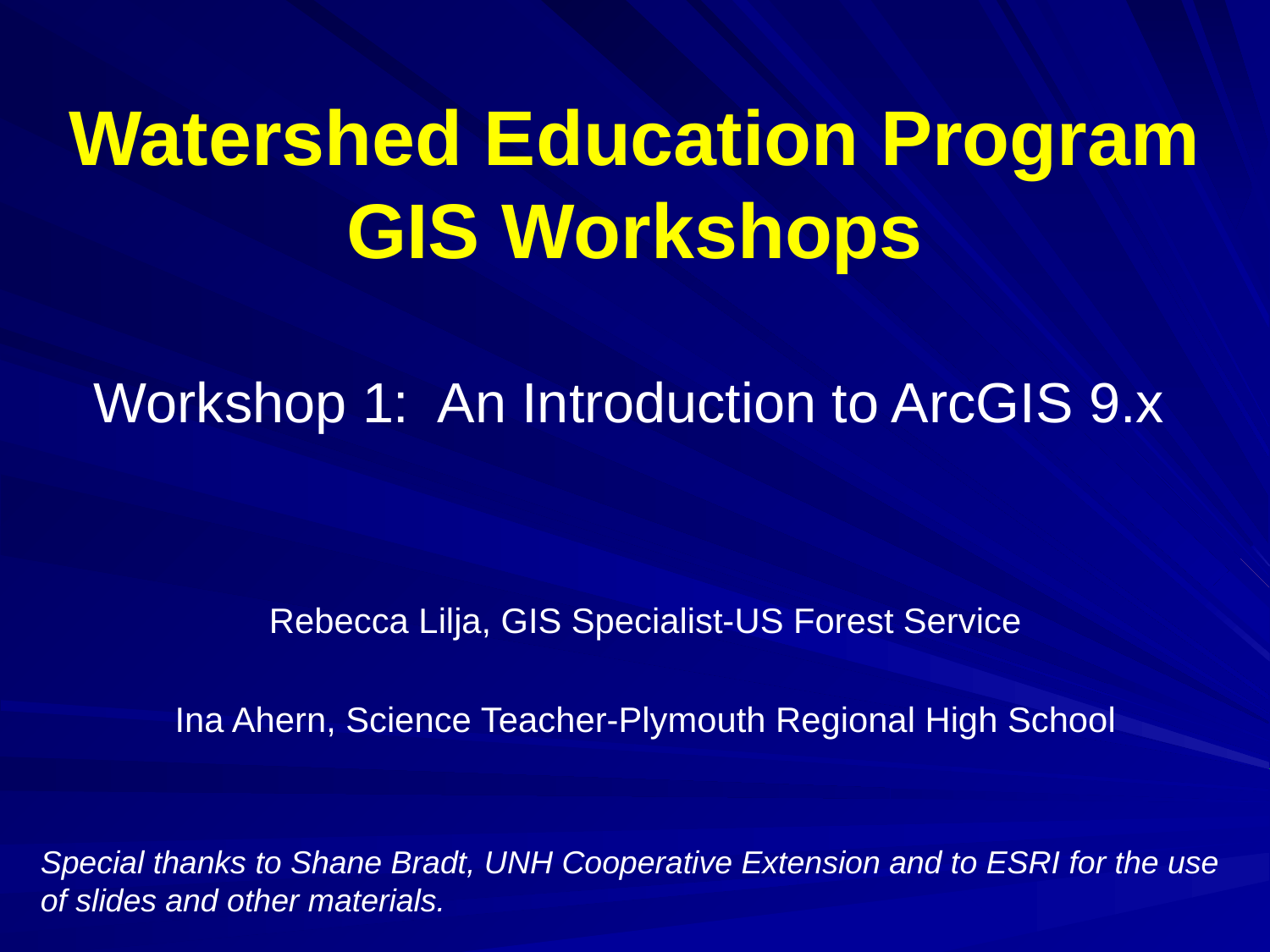

# Watershed Education Program GIS Workshops
Workshop 1:  An Introduction to ArcGIS 9.x
Rebecca Lilja, GIS Specialist-US Forest Service

Ina Ahern, Science Teacher-Plymouth Regional High School
Special thanks to Shane Bradt, UNH Cooperative Extension and to ESRI for the use
of slides and other materials.